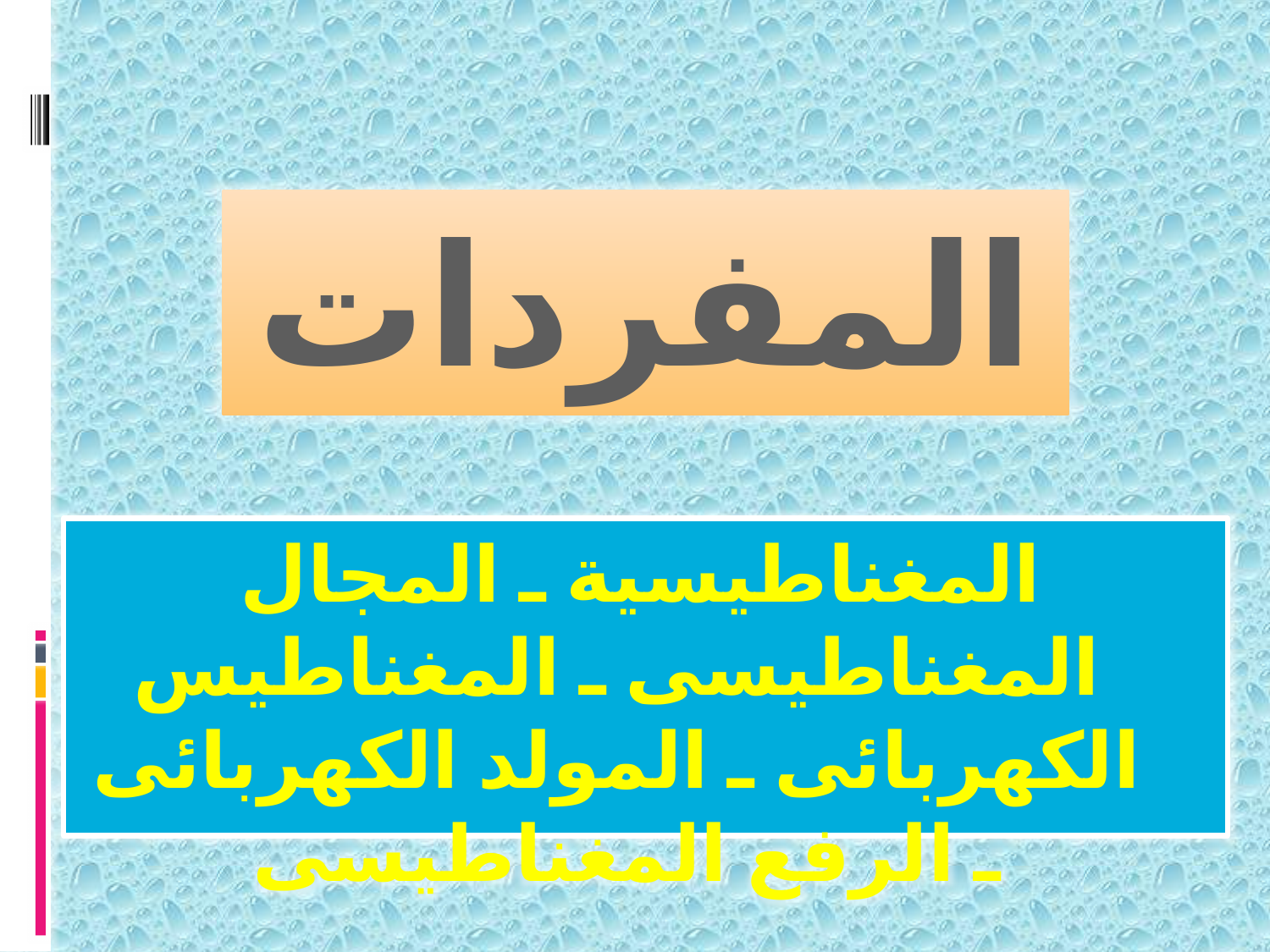

المفردات
المغناطيسية ـ المجال المغناطيسى ـ المغناطيس الكهربائى ـ المولد الكهربائى ـ الرفع المغناطيسى